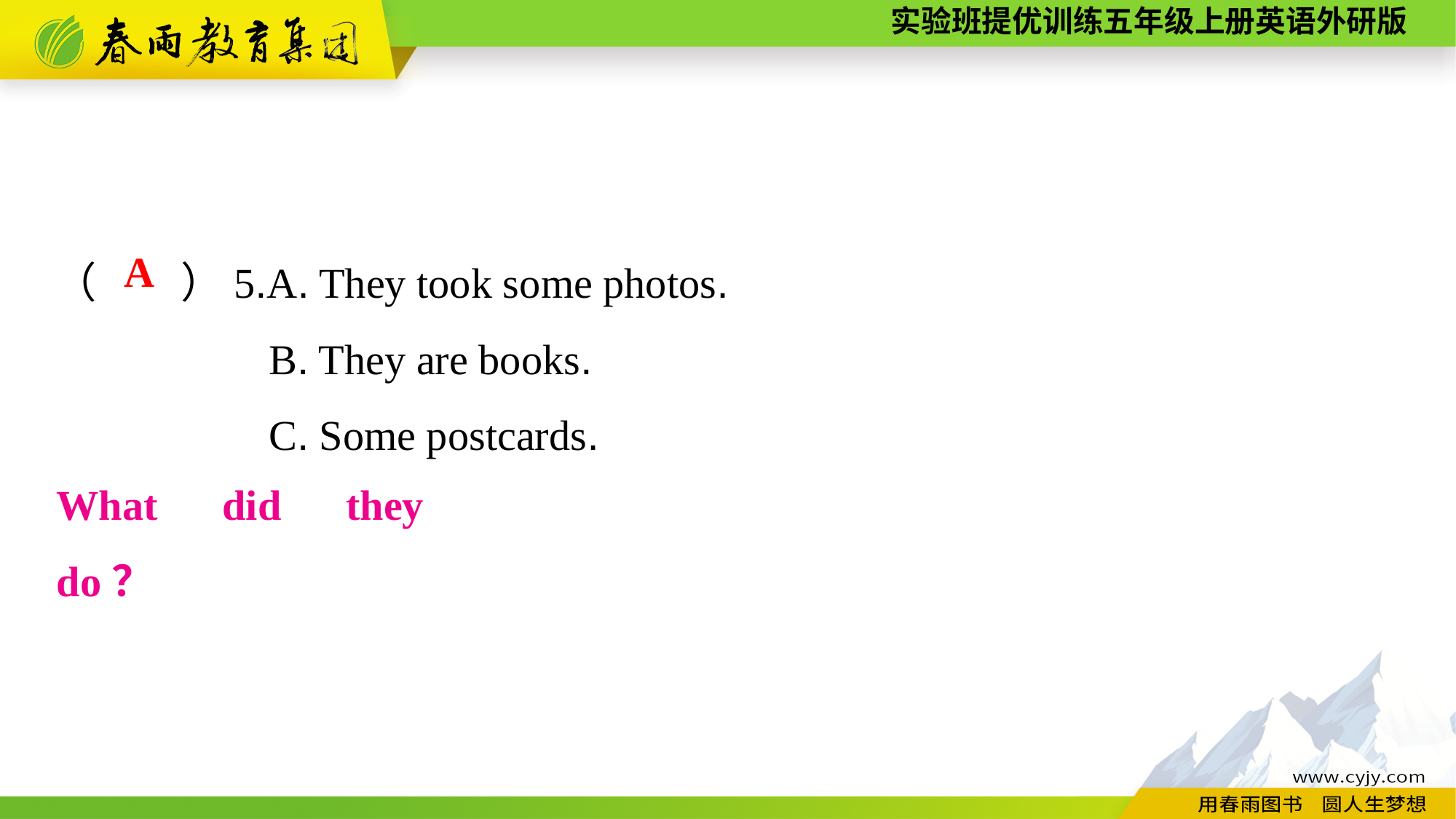

（　　）5.A. They took some photos.
B. They are books.
C. Some postcards.
A
What did they do？